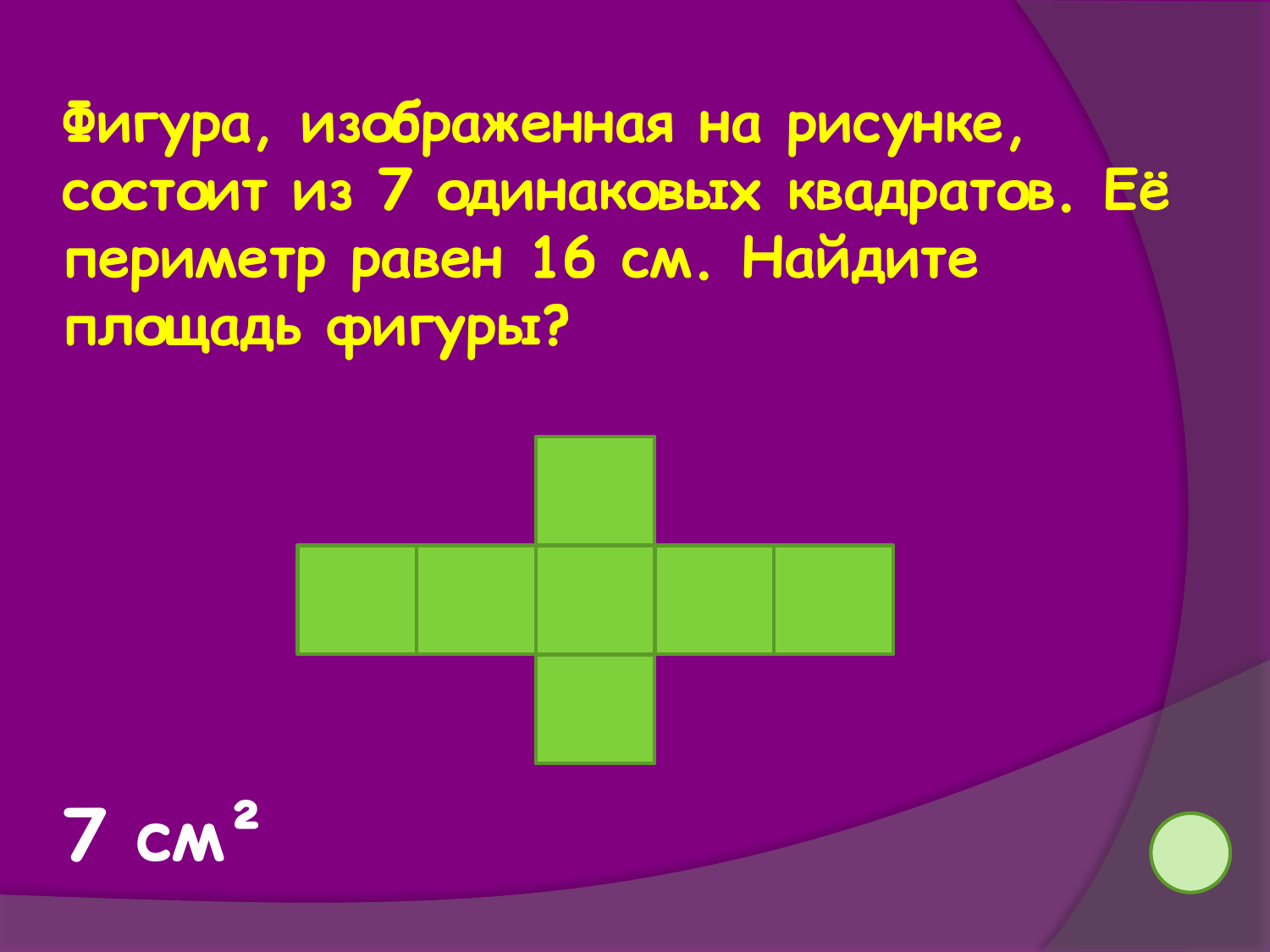

Фигура, изображенная на рисунке, состоит из 7 одинаковых квадратов. Её периметр равен 16 см. Найдите площадь фигуры?

7 см²